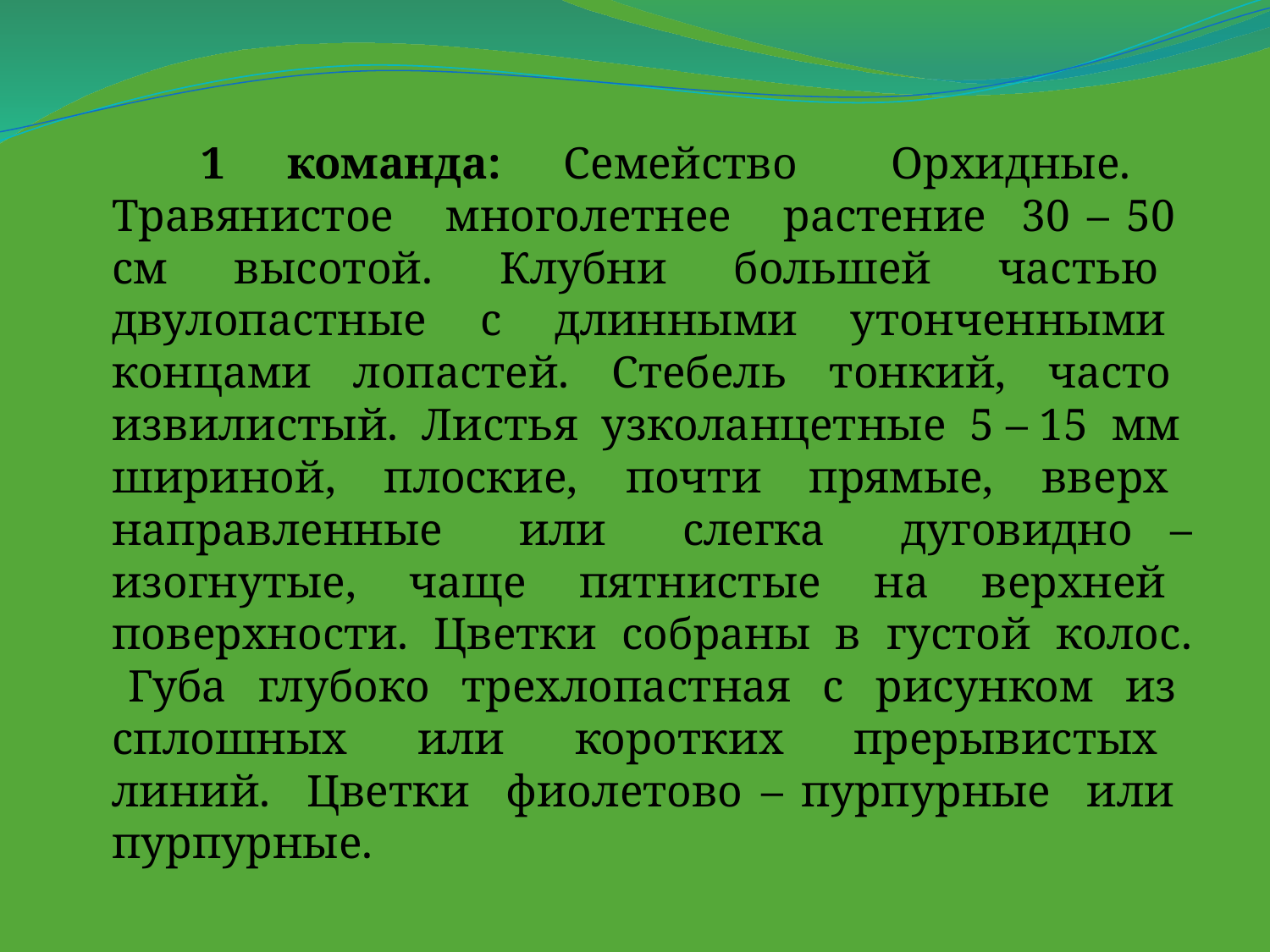

1  команда:  Семейство   Орхидные.   Травянистое   многолетнее   растение  30 – 50  см  высотой.  Клубни  большей  частью  двулопастные  с  длинными  утонченными  концами  лопастей.  Стебель  тонкий,  часто  извилистый.  Листья  узколанцетные  5 – 15  мм  шириной,  плоские,  почти  прямые,  вверх  направленные  или  слегка  дуговидно – изогнутые,  чаще  пятнистые  на  верхней  поверхности.  Цветки  собраны  в  густой  колос.  Губа  глубоко  трехлопастная  с  рисунком  из  сплошных  или  коротких  прерывистых  линий.  Цветки  фиолетово – пурпурные  или  пурпурные.